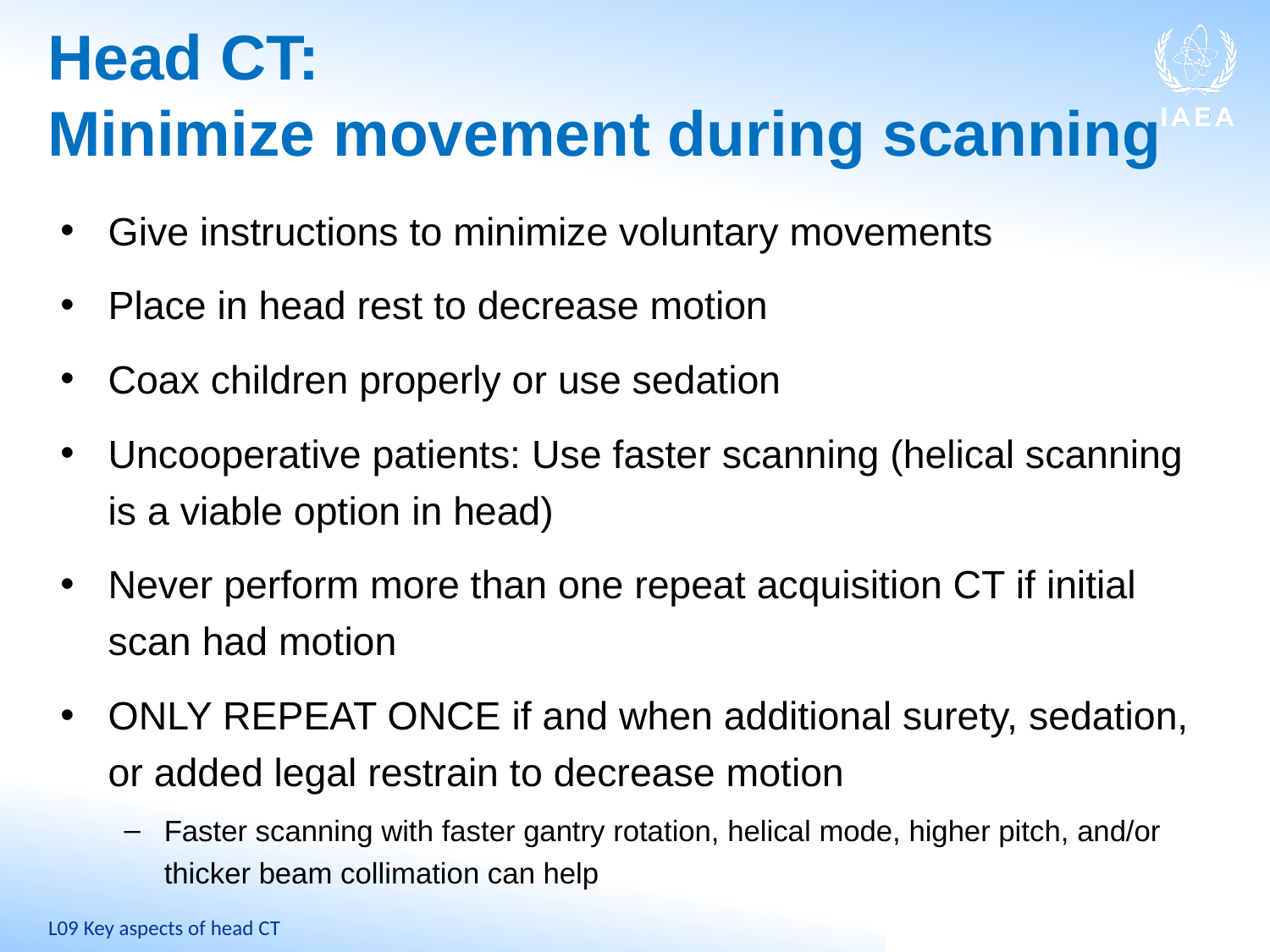

# Head CT: Minimize movement during scanning
Give instructions to minimize voluntary movements
Place in head rest to decrease motion
Coax children properly or use sedation
Uncooperative patients: Use faster scanning (helical scanning is a viable option in head)
Never perform more than one repeat acquisition CT if initial scan had motion
ONLY REPEAT ONCE if and when additional surety, sedation, or added legal restrain to decrease motion
Faster scanning with faster gantry rotation, helical mode, higher pitch, and/or thicker beam collimation can help